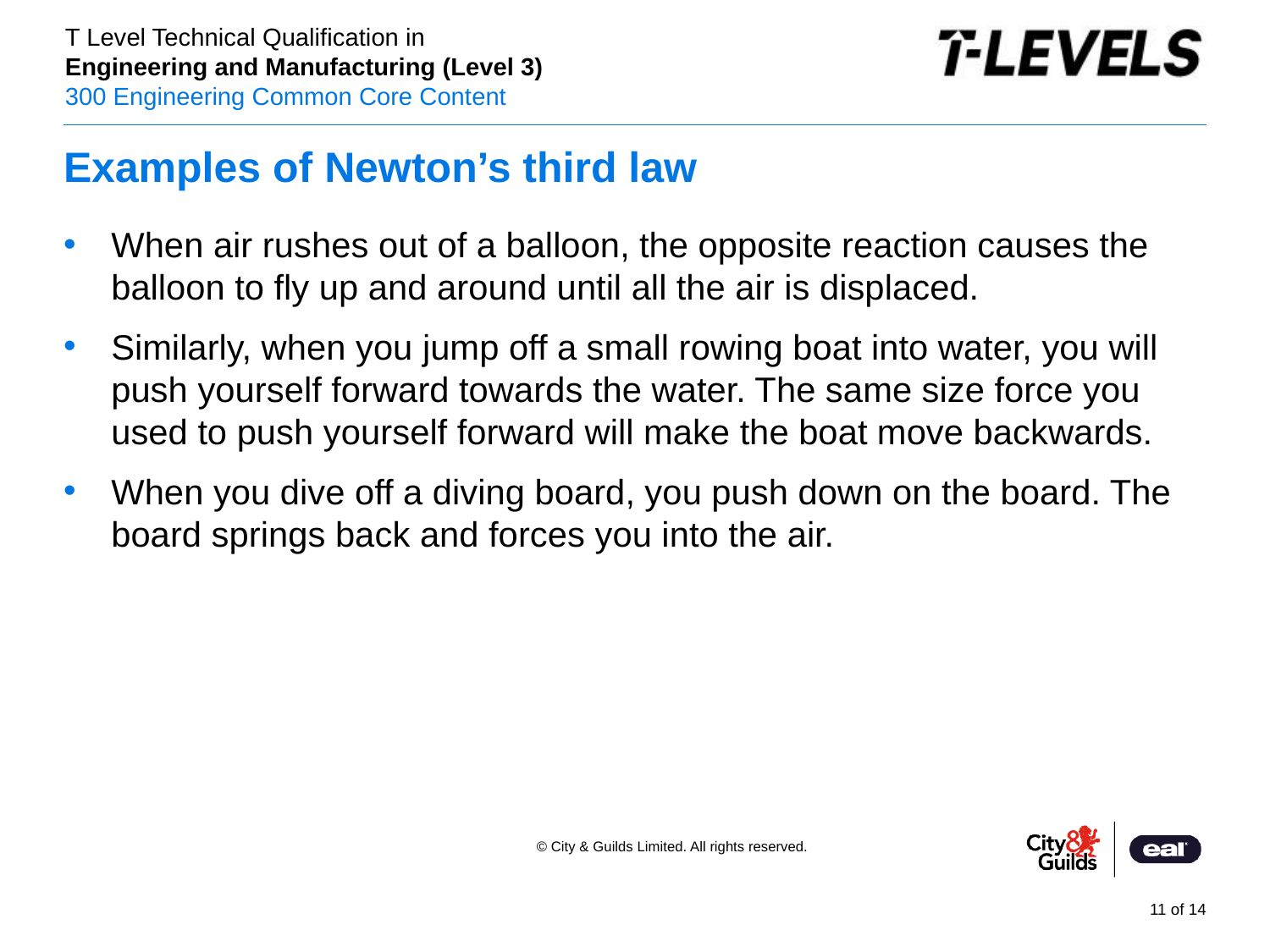

# Examples of Newton’s third law
When air rushes out of a balloon, the opposite reaction causes the balloon to fly up and around until all the air is displaced.
Similarly, when you jump off a small rowing boat into water, you will push yourself forward towards the water. The same size force you used to push yourself forward will make the boat move backwards.
When you dive off a diving board, you push down on the board. The board springs back and forces you into the air.